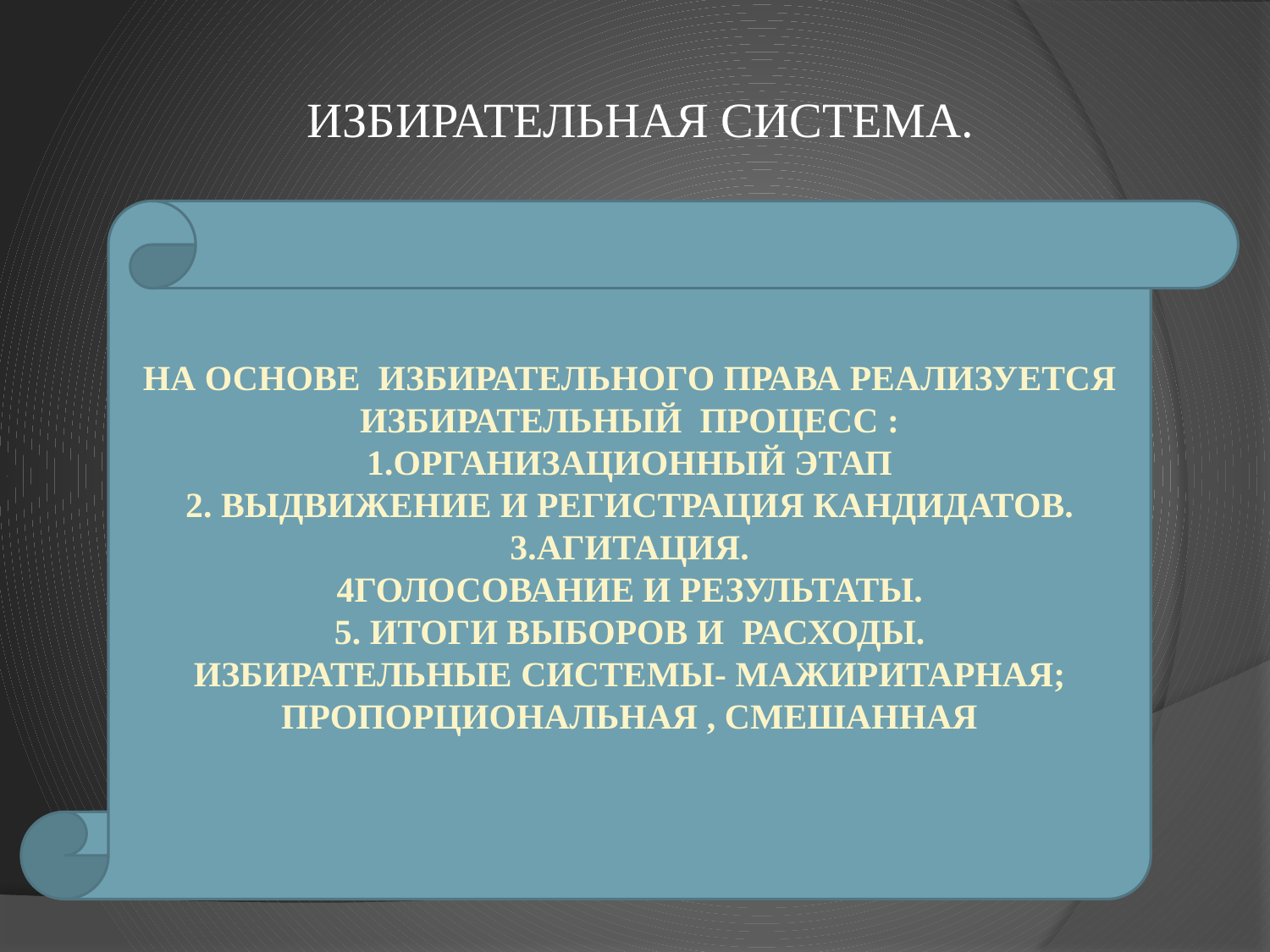

# ИЗБИРАТЕЛЬНАЯ СИСТЕМА.

НА ОСНОВЕ  ИЗБИРАТЕЛЬНОГО ПРАВА РЕАЛИЗУЕТСЯ ИЗБИРАТЕЛЬНЫЙ  ПРОЦЕСС :
1.ОРГАНИЗАЦИОННЫЙ ЭТАП
2. ВЫДВИЖЕНИЕ И РЕГИСТРАЦИЯ КАНДИДАТОВ.
3.АГИТАЦИЯ.
4ГОЛОСОВАНИЕ И РЕЗУЛЬТАТЫ.
5. ИТОГИ ВЫБОРОВ И  РАСХОДЫ.
ИЗБИРАТЕЛЬНЫЕ СИСТЕМЫ- МАЖИРИТАРНАЯ; ПРОПОРЦИОНАЛЬНАЯ , СМЕШАННАЯ